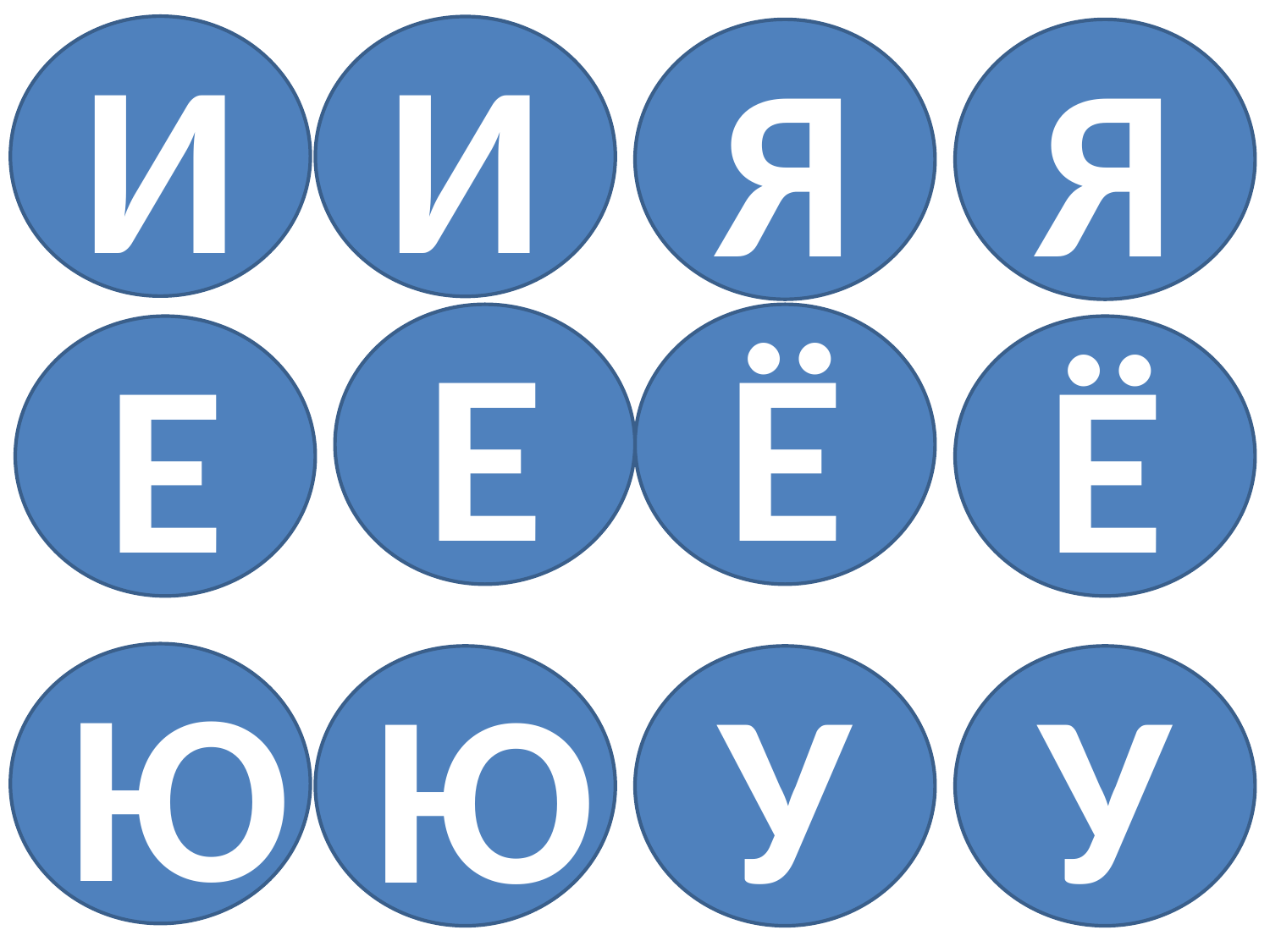

И
И
Я
Я
Е
Ё
Е
Ё
Ю
Ю
У
У